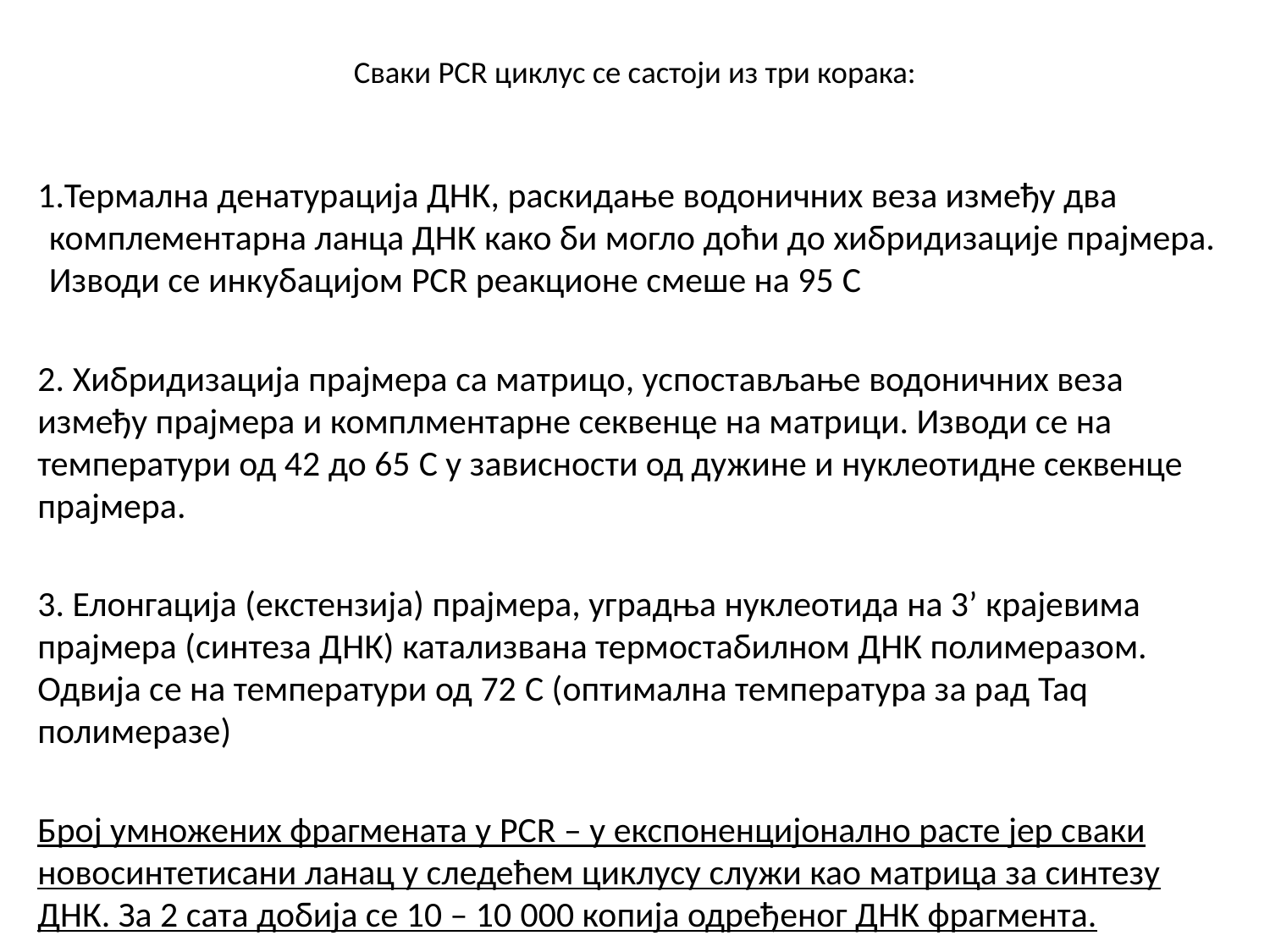

# Сваки PCR циклус се састоји из три корака:
1.Термална денатурација ДНК, раскидање водоничних веза између два комплементарна ланца ДНК како би могло доћи до хибридизације прајмера. Изводи се инкубацијом PCR реакционе смеше на 95 C

2. Хибридизација прајмера са матрицо, успостављање водоничних веза између прајмера и комплментарне секвенце на матрици. Изводи се на температури од 42 до 65 C у зависности од дужине и нуклеотидне секвенце прајмера.

3. Елонгација (екстензија) прајмера, уградња нуклеотида на 3’ крајевима прајмера (синтеза ДНК) катализвана термостабилном ДНК полимеразом. Одвија се на температури од 72 C (оптимална температура за рад Taq полимеразе)

Број умножених фрагмената у PCR – у експоненцијонално расте јер сваки новосинтетисани ланац у следећем циклусу служи као матрица за синтезу ДНК. За 2 сата добија се 10 – 10 000 копија одређеног ДНК фрагмента.